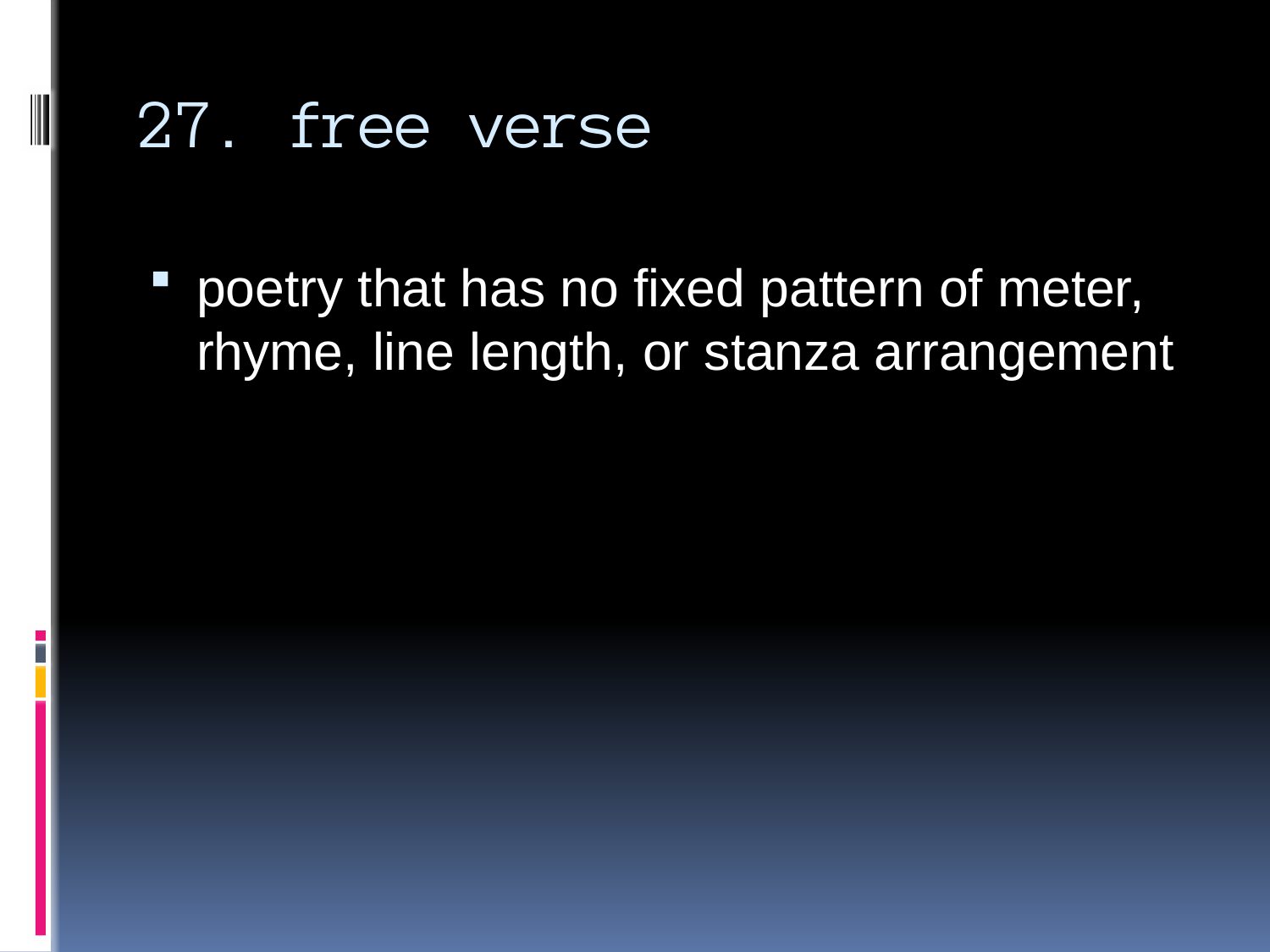

# 27. free verse
poetry that has no fixed pattern of meter, rhyme, line length, or stanza arrangement